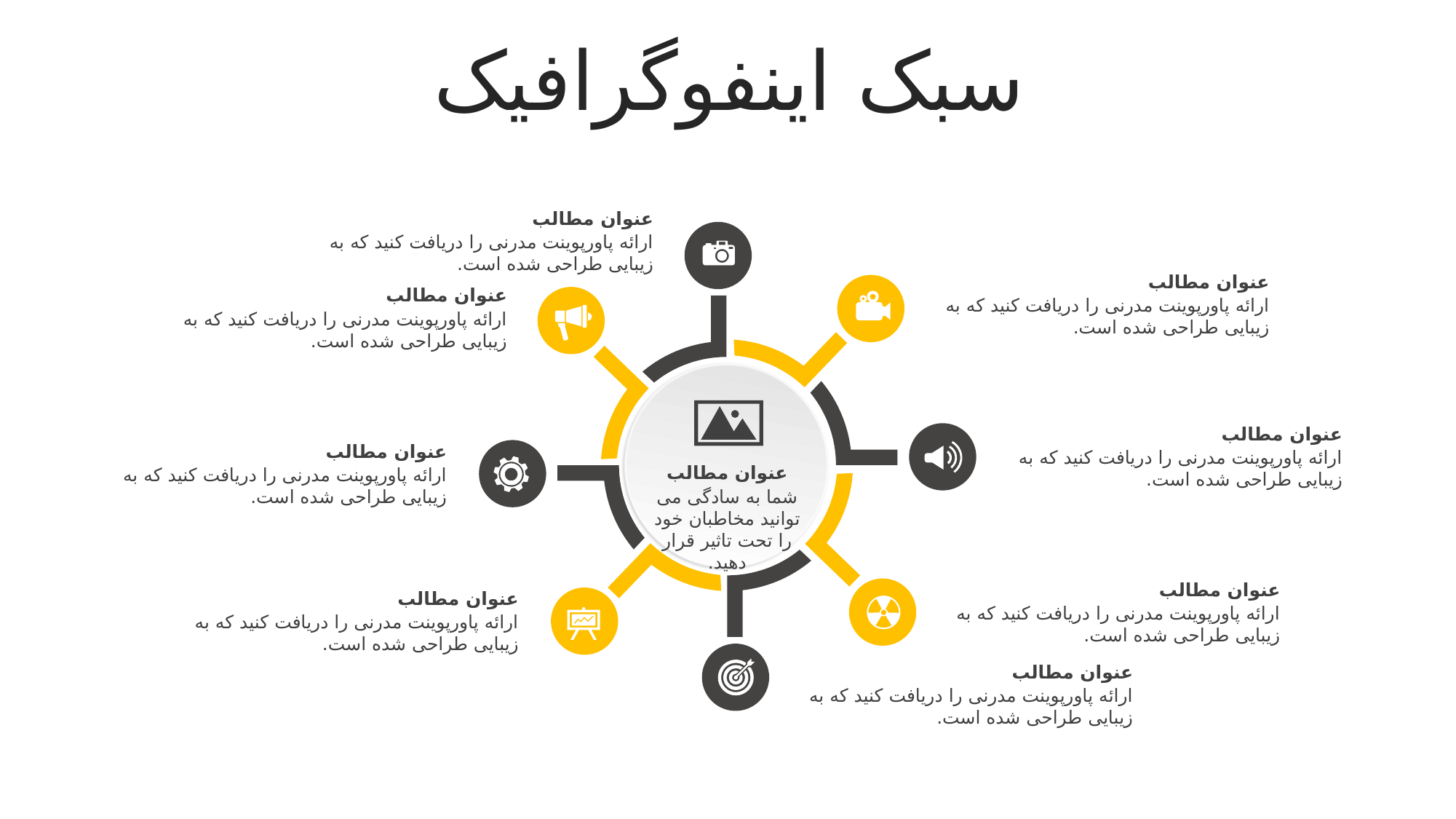

سبک اینفوگرافیک
عنوان مطالب
ارائه پاورپوینت مدرنی را دریافت کنید که به زیبایی طراحی شده است.

عنوان مطالب
ارائه پاورپوینت مدرنی را دریافت کنید که به زیبایی طراحی شده است.

عنوان مطالب
ارائه پاورپوینت مدرنی را دریافت کنید که به زیبایی طراحی شده است.

عنوان مطالب
ارائه پاورپوینت مدرنی را دریافت کنید که به زیبایی طراحی شده است.

عنوان مطالب
ارائه پاورپوینت مدرنی را دریافت کنید که به زیبایی طراحی شده است.

عنوان مطالب
شما به سادگی می توانید مخاطبان خود را تحت تاثیر قرار دهید.

عنوان مطالب
ارائه پاورپوینت مدرنی را دریافت کنید که به زیبایی طراحی شده است.

عنوان مطالب
ارائه پاورپوینت مدرنی را دریافت کنید که به زیبایی طراحی شده است.

عنوان مطالب
ارائه پاورپوینت مدرنی را دریافت کنید که به زیبایی طراحی شده است.